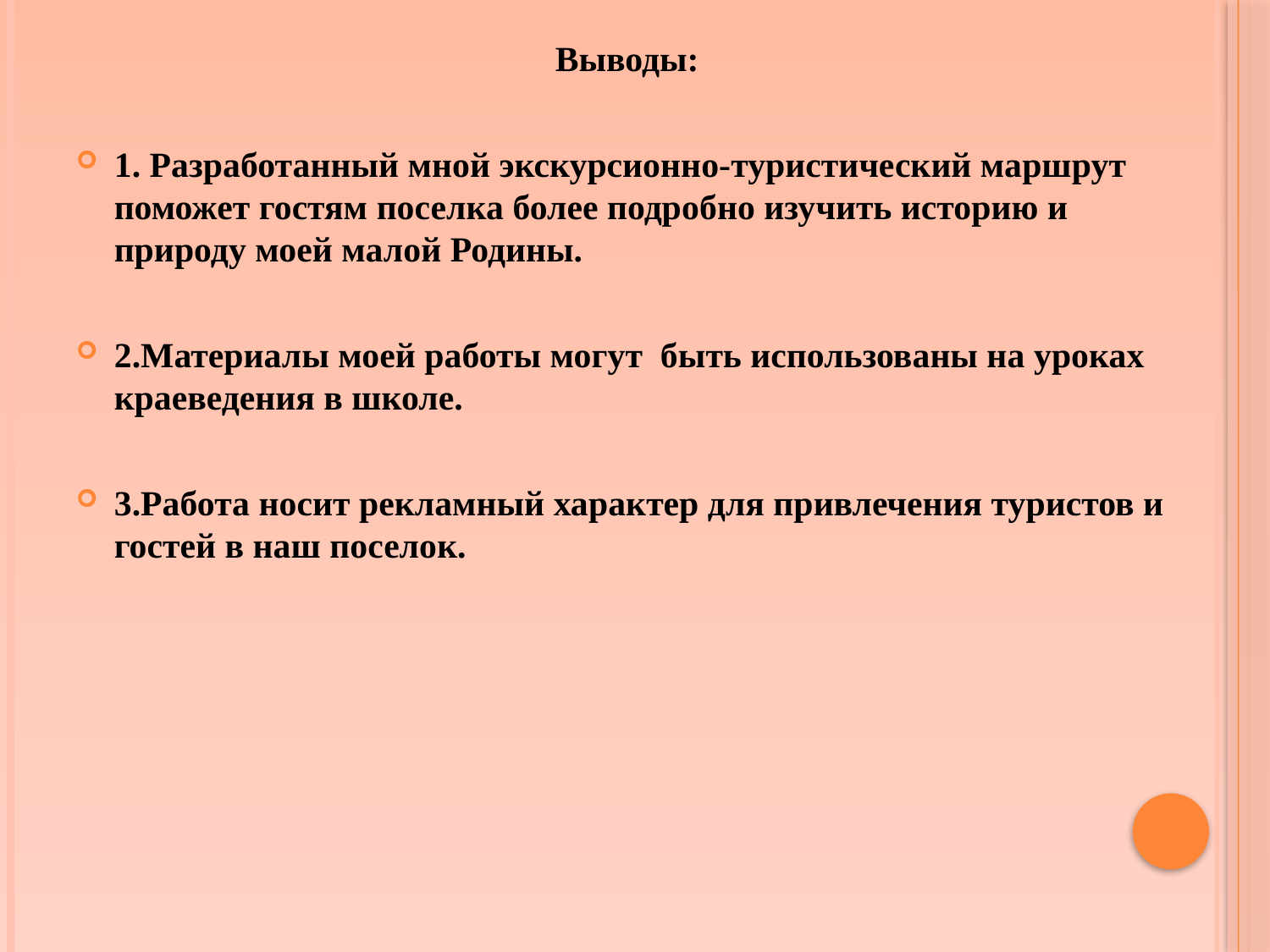

Выводы:

1. Разработанный мной экскурсионно-туристический маршрут поможет гостям поселка более подробно изучить историю и природу моей малой Родины.

2.Материалы моей работы могут  быть использованы на уроках краеведения в школе.

3.Работа носит рекламный характер для привлечения туристов и гостей в наш поселок.